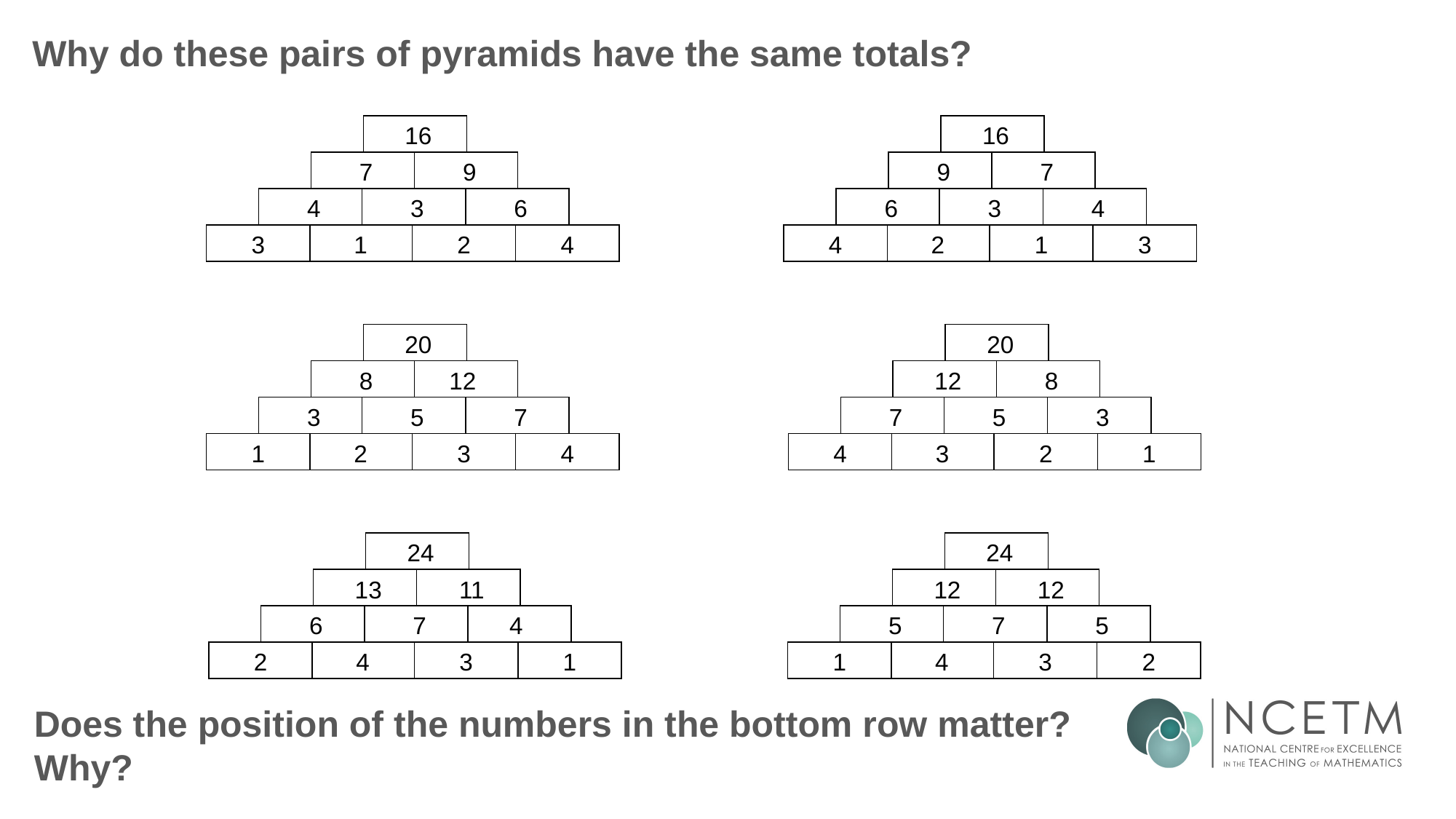

# Why do these pairs of pyramids have the same totals?
 16
 7
 9
 4
 3
 6
3
1
2
4
 16
 9
 7
 6
 3
 4
4
2
1
3
 20
 8
12
 3
 5
 7
1
2
3
4
 20
 12
 8
 7
 5
 3
4
3
2
1
 24
 13
 11
 6
 7
4
2
4
3
1
 24
 12
 12
 5
 7
 5
1
4
3
2
Does the position of the numbers in the bottom row matter? Why?